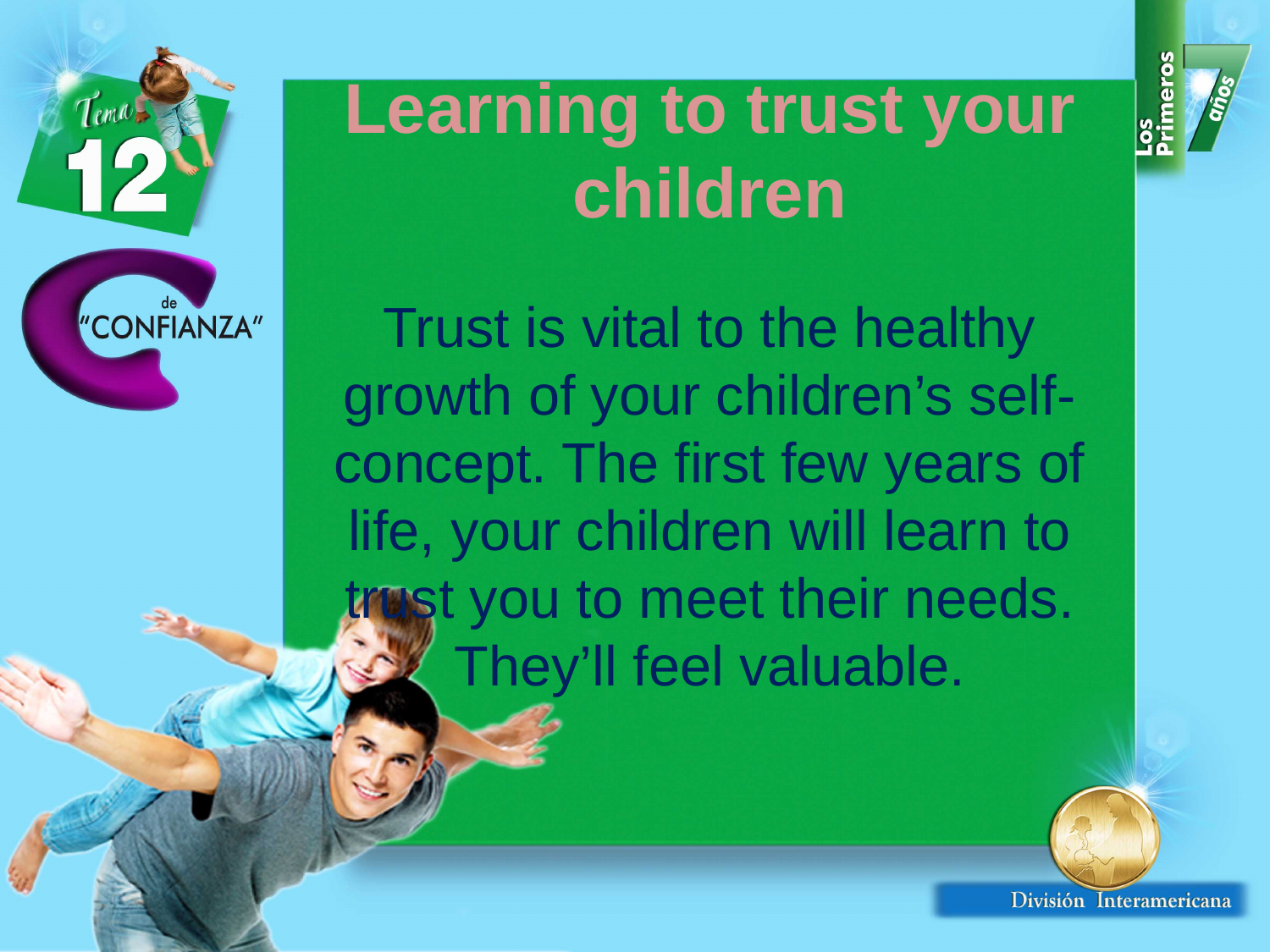

Learning to trust your children

Trust is vital to the healthy growth of your children’s self-concept. The first few years of life, your children will learn to trust you to meet their needs. They’ll feel valuable.